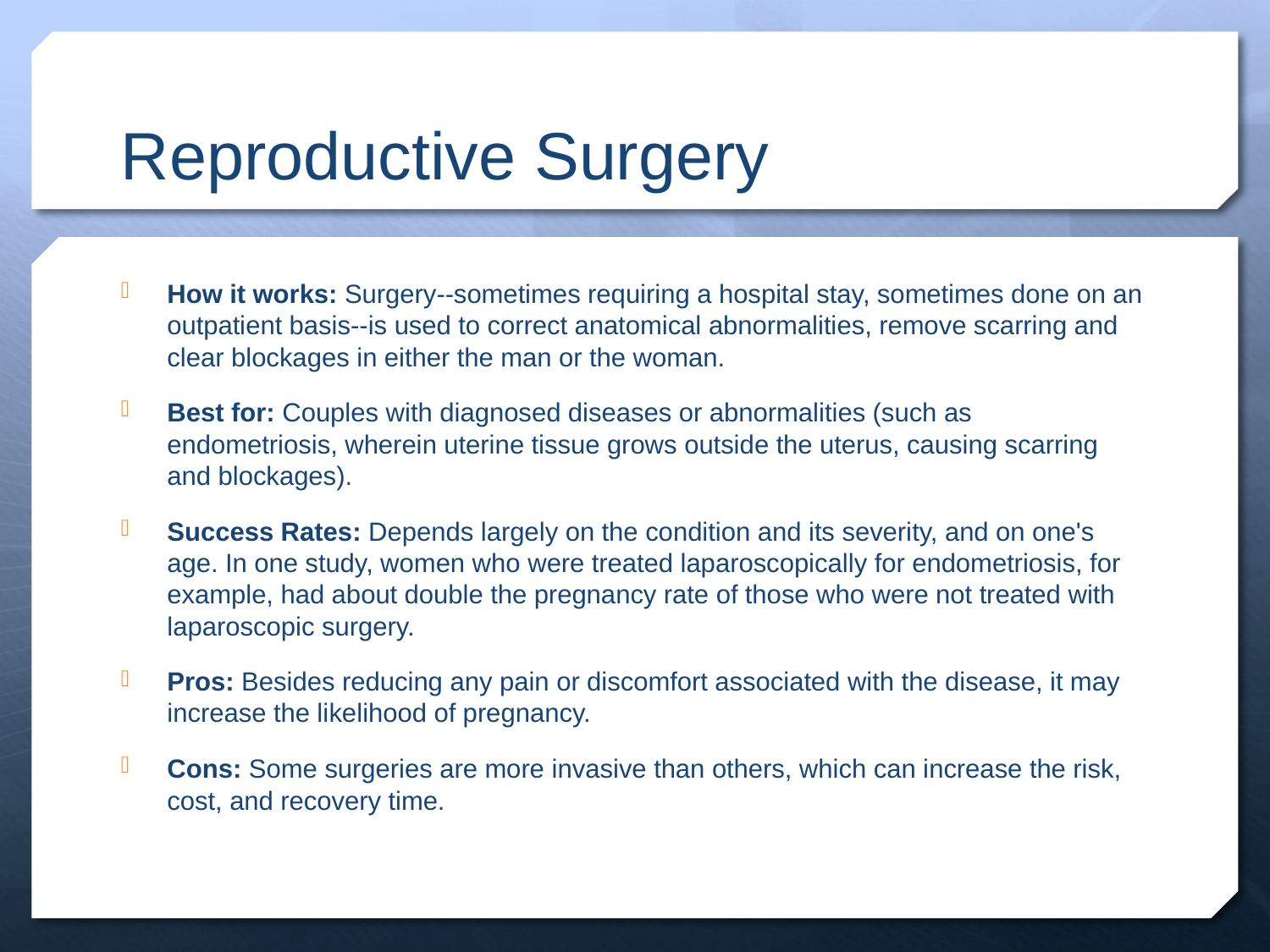

# Reproductive Surgery
How it works: Surgery--sometimes requiring a hospital stay, sometimes done on an outpatient basis--is used to correct anatomical abnormalities, remove scarring and clear blockages in either the man or the woman.
Best for: Couples with diagnosed diseases or abnormalities (such as endometriosis, wherein uterine tissue grows outside the uterus, causing scarring and blockages).
Success Rates: Depends largely on the condition and its severity, and on one's age. In one study, women who were treated laparoscopically for endometriosis, for example, had about double the pregnancy rate of those who were not treated with laparoscopic surgery.
Pros: Besides reducing any pain or discomfort associated with the disease, it may increase the likelihood of pregnancy.
Cons: Some surgeries are more invasive than others, which can increase the risk, cost, and recovery time.